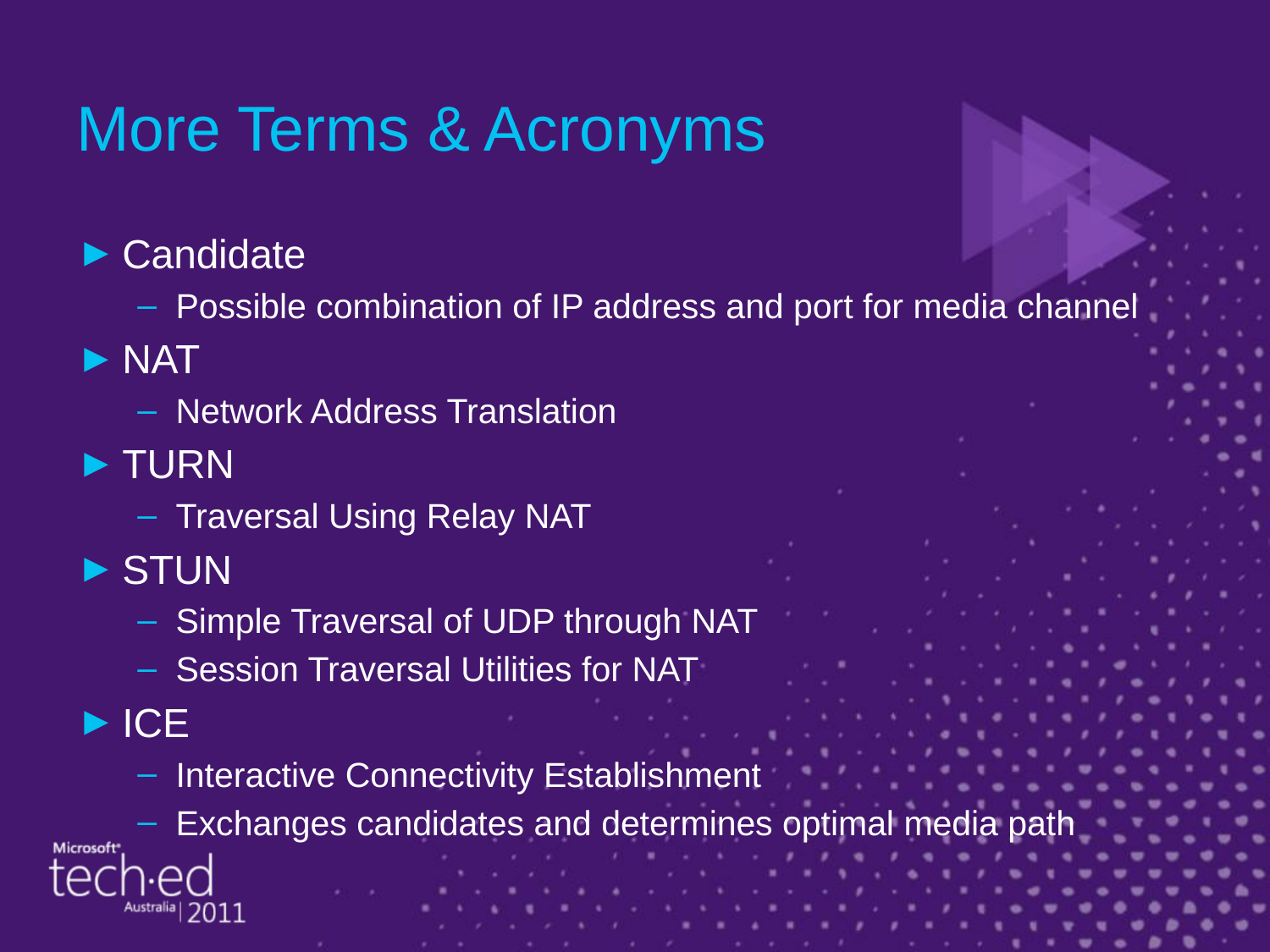

# More Terms & Acronyms
Candidate
Possible combination of IP address and port for media channel
NAT
Network Address Translation
TURN
Traversal Using Relay NAT
STUN
Simple Traversal of UDP through NAT
Session Traversal Utilities for NAT
ICE
Interactive Connectivity Establishment
Exchanges candidates and determines optimal media path